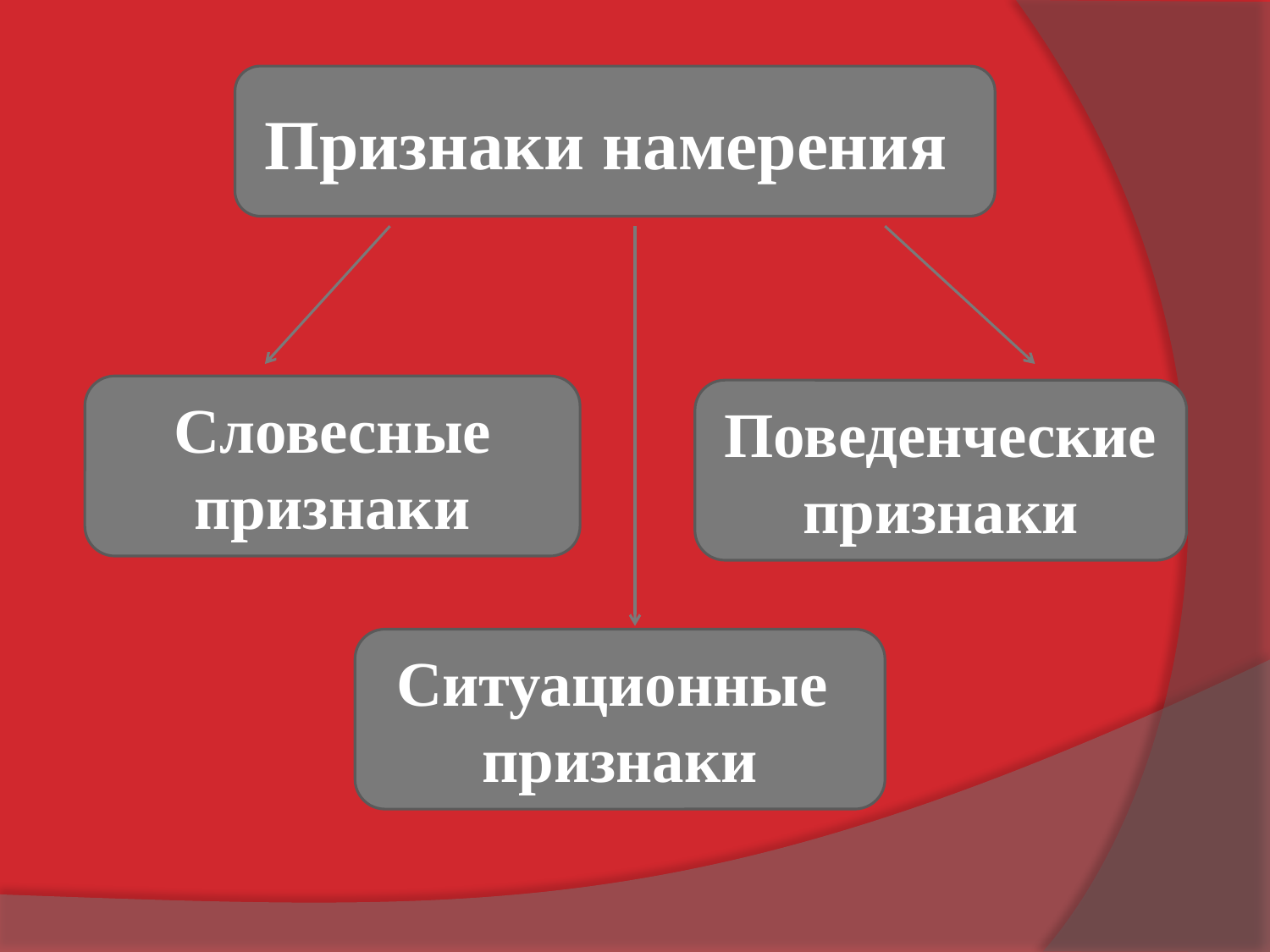

Признаки намерения
Словесные признаки
Поведенческие признаки
Ситуационные
признаки